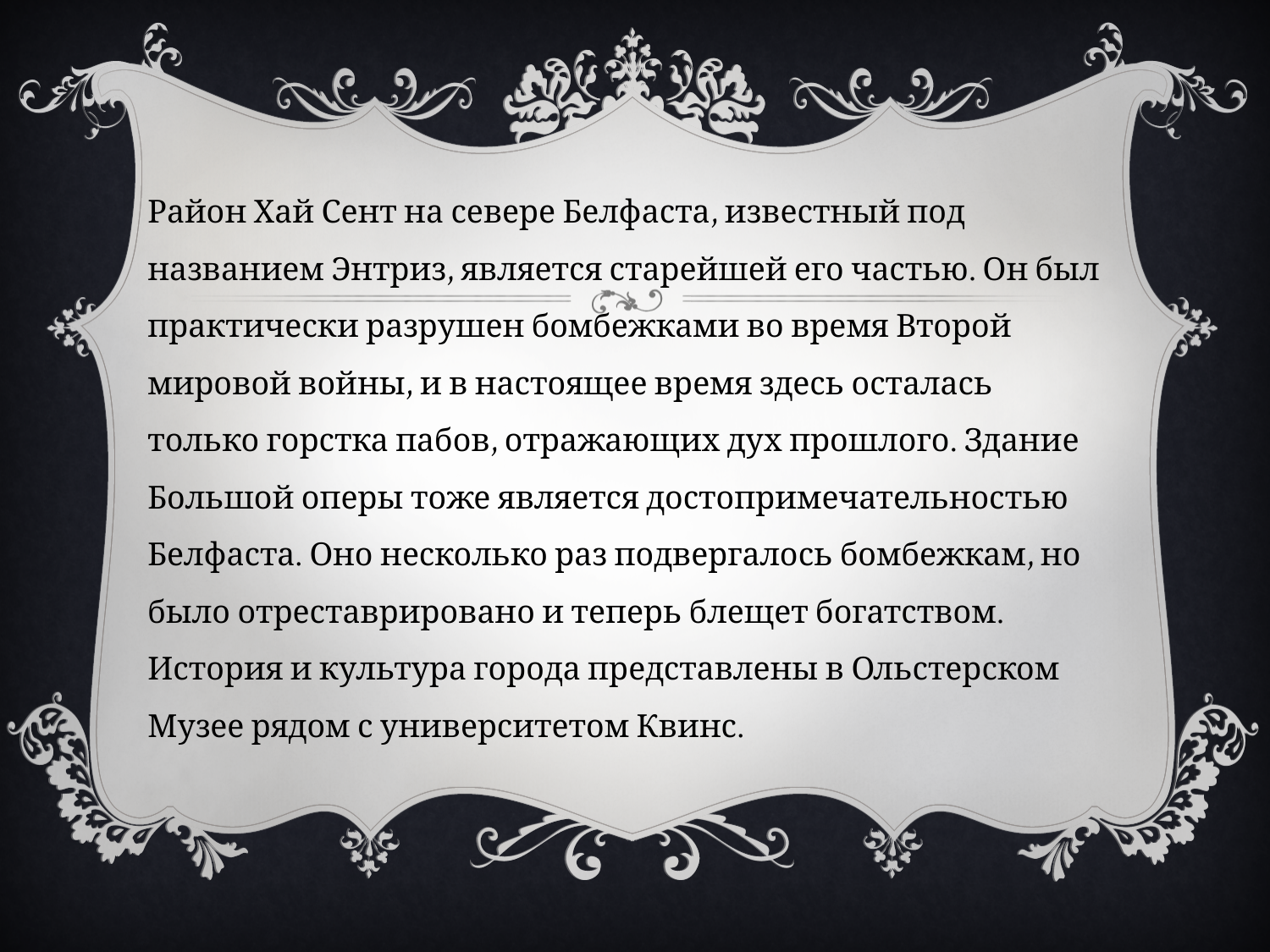

Район Хай Сент на севере Белфаста, известный под названием Энтриз, является старейшей его частью. Он был практически разрушен бомбежками во время Второй мировой войны, и в настоящее время здесь осталась только горстка пабов, отражающих дух прошлого. Здание Большой оперы тоже является достопримечательностью Белфаста. Оно несколько раз подвергалось бомбежкам, но было отреставрировано и теперь блещет богатством. История и культура города представлены в Ольстерском Музее рядом с университетом Квинс.